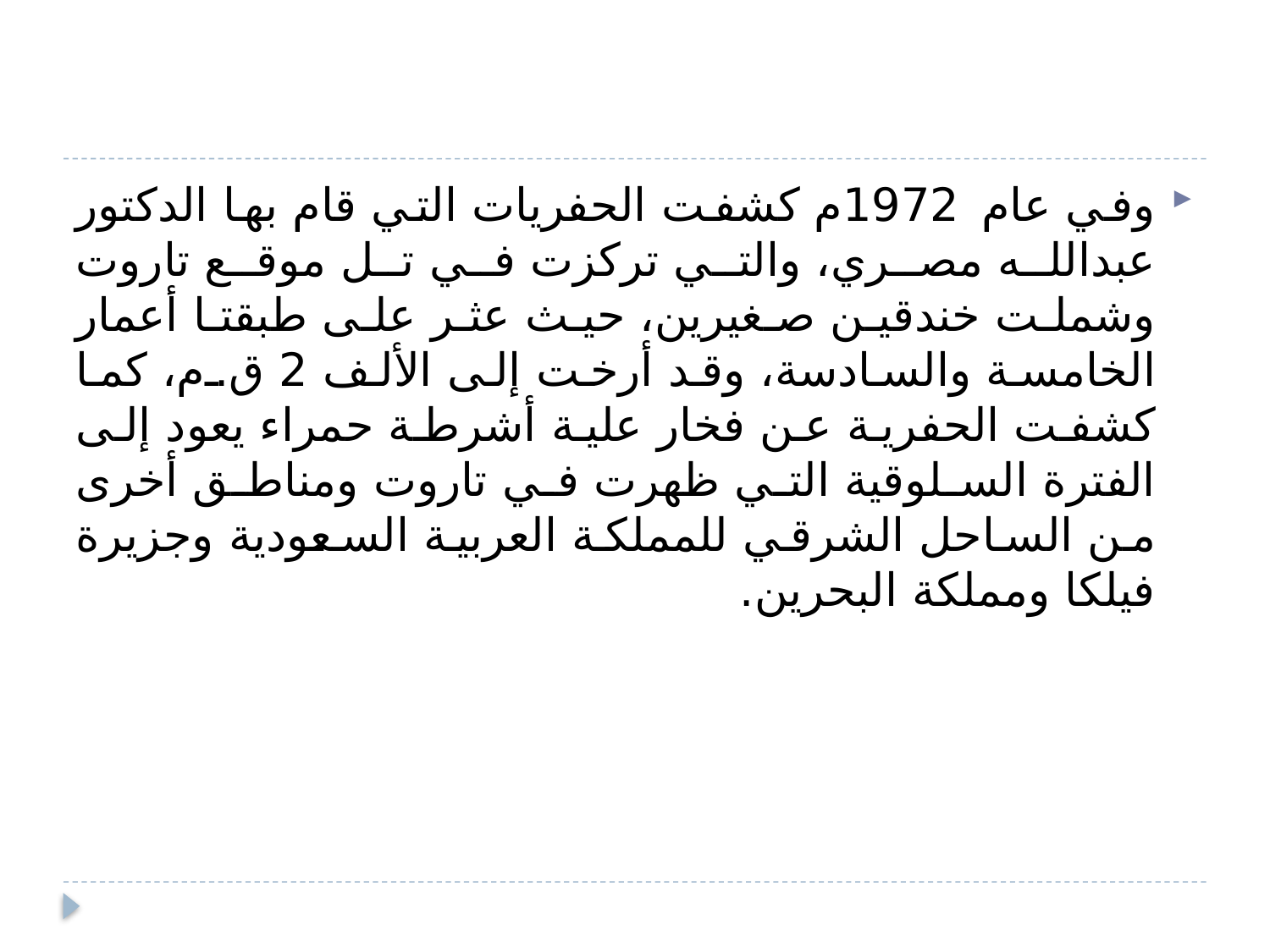

وفي عام 1972م كشفت الحفريات التي قام بها الدكتور عبدالله مصري، والتي تركزت في تل موقع تاروت وشملت خندقين صغيرين، حيث عثر على طبقتا أعمار الخامسة والسادسة، وقد أرخت إلى الألف 2 ق.م، كما كشفت الحفرية عن فخار علية أشرطة حمراء يعود إلى الفترة السلوقية التي ظهرت في تاروت ومناطق أخرى من الساحل الشرقي للمملكة العربية السعودية وجزيرة فيلكا ومملكة البحرين.